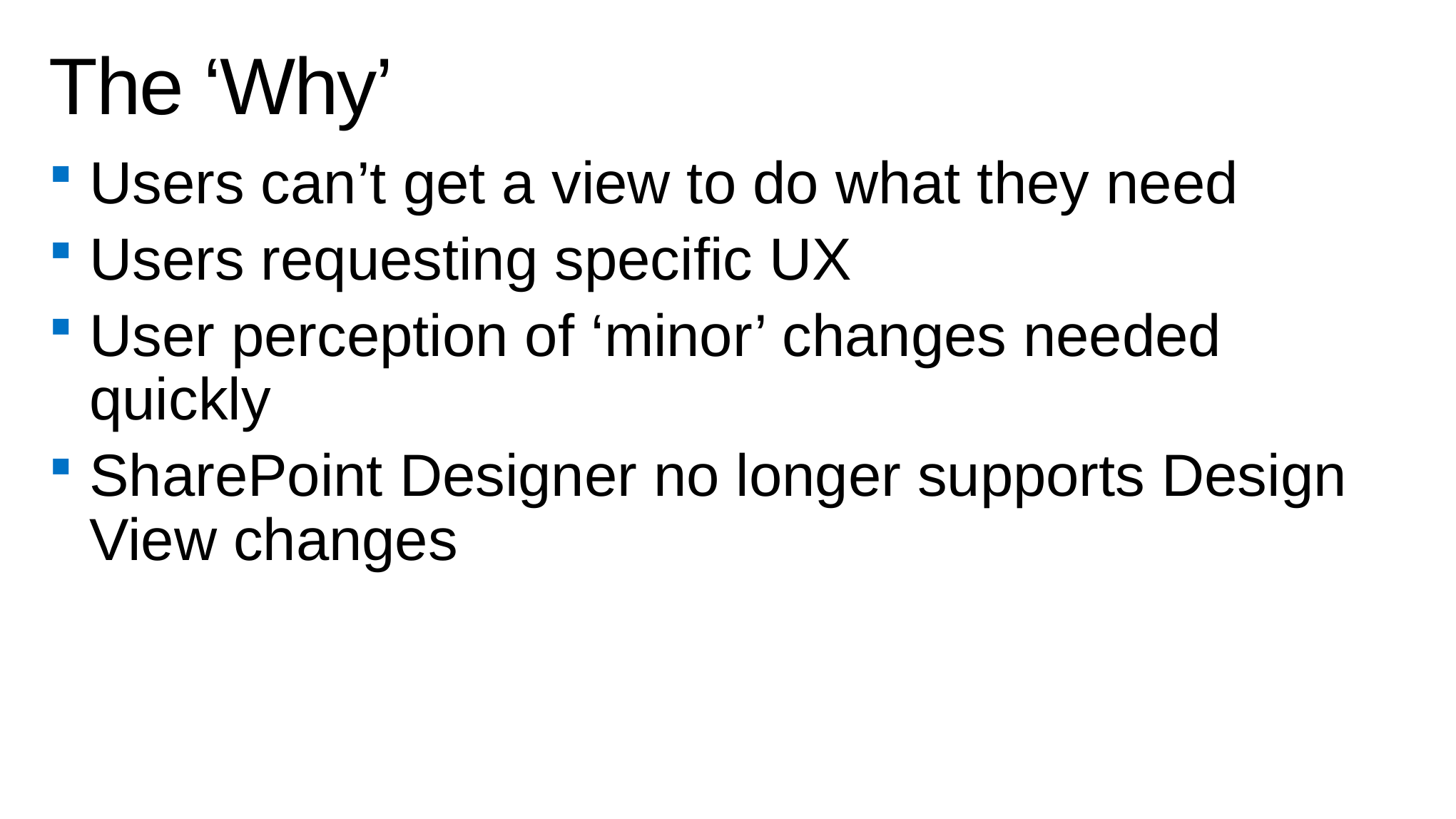

# The ‘Why’
Users can’t get a view to do what they need
Users requesting specific UX
User perception of ‘minor’ changes needed quickly
SharePoint Designer no longer supports Design View changes